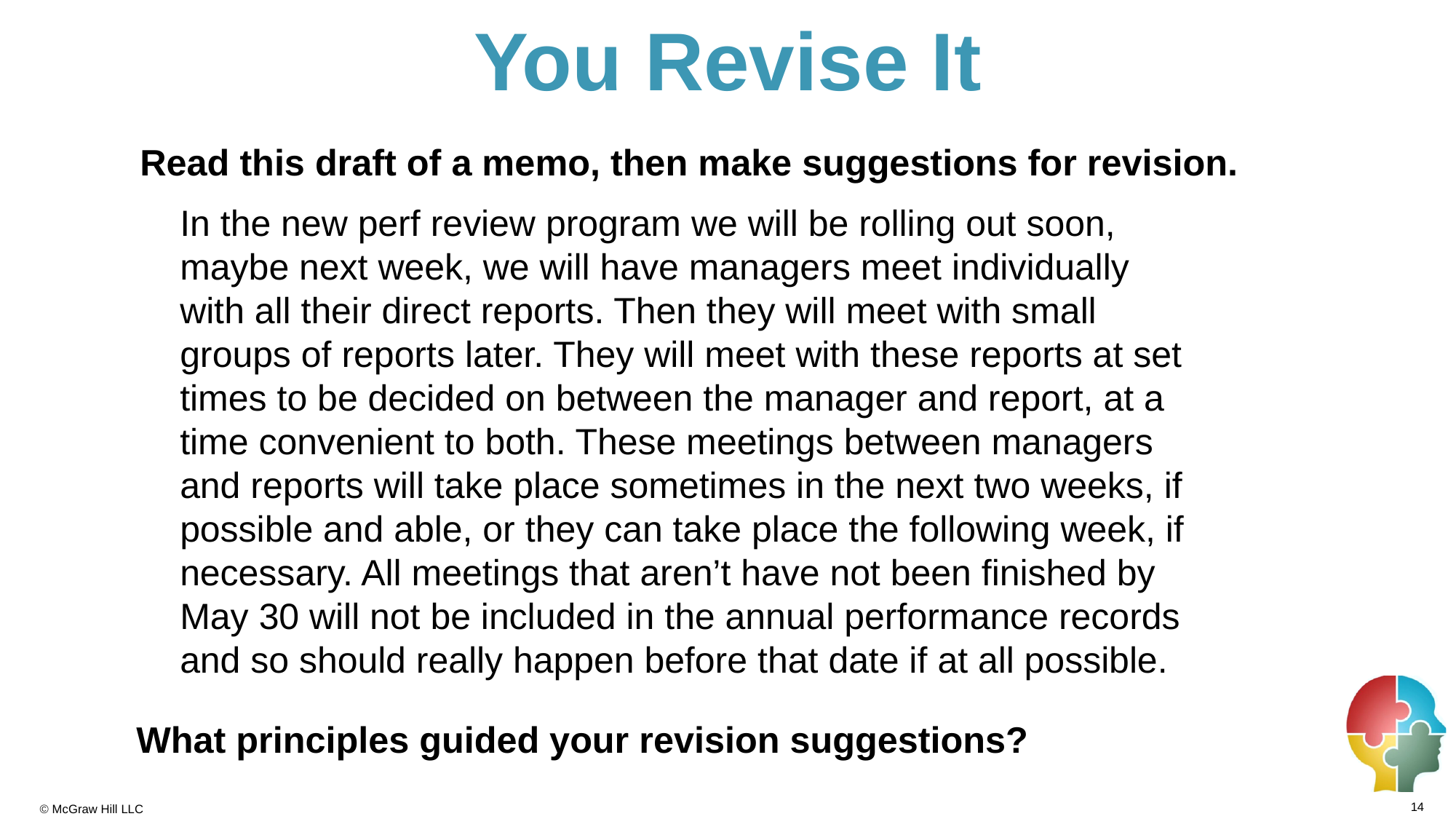

# You Revise It
Read this draft of a memo, then make suggestions for revision.
In the new perf review program we will be rolling out soon, maybe next week, we will have managers meet individually with all their direct reports. Then they will meet with small groups of reports later. They will meet with these reports at set times to be decided on between the manager and report, at a time convenient to both. These meetings between managers and reports will take place sometimes in the next two weeks, if possible and able, or they can take place the following week, if necessary. All meetings that aren’t have not been finished by May 30 will not be included in the annual performance records and so should really happen before that date if at all possible.
What principles guided your revision suggestions?
14